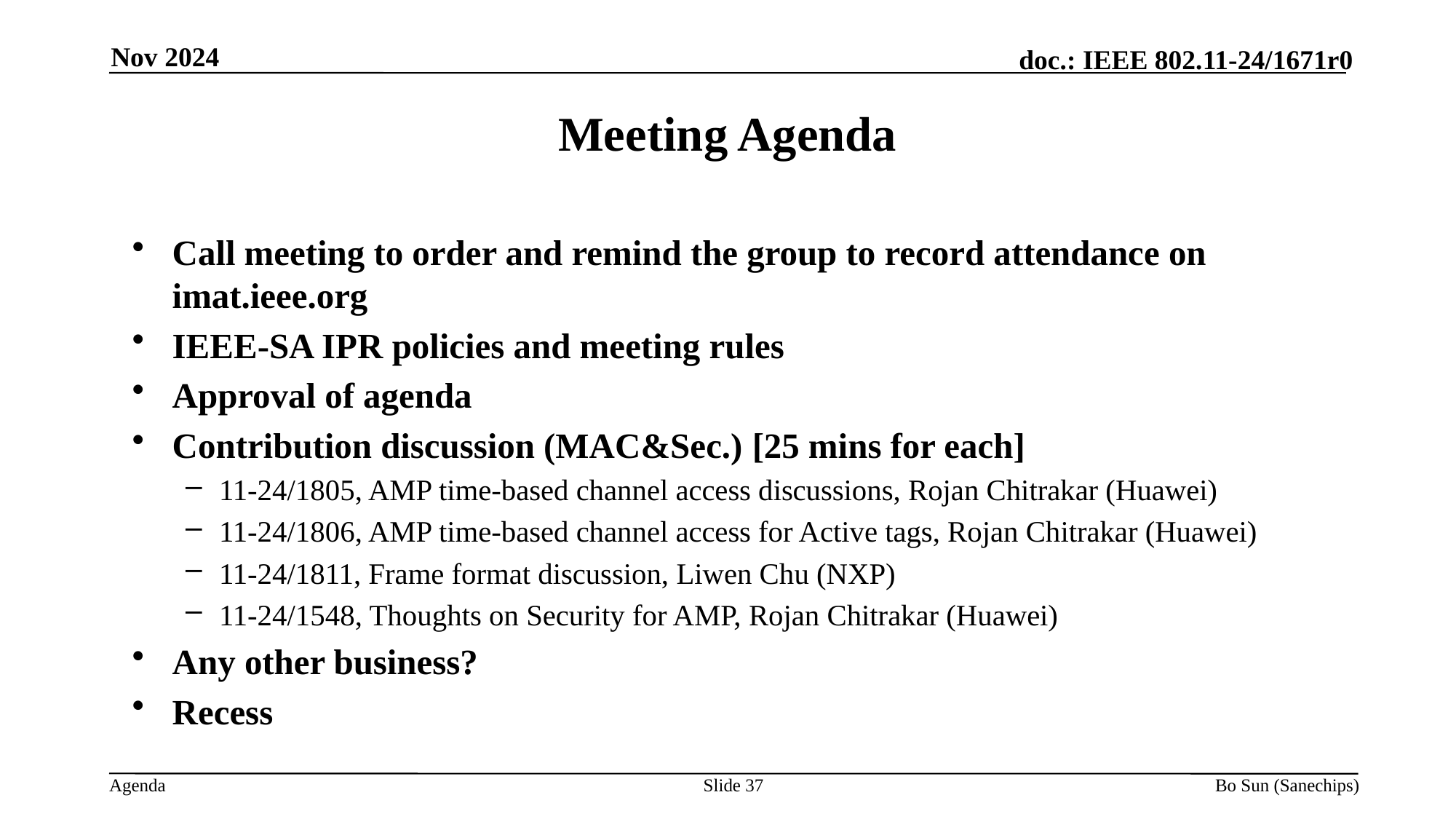

Nov 2024
Meeting Agenda
Call meeting to order and remind the group to record attendance on imat.ieee.org
IEEE-SA IPR policies and meeting rules
Approval of agenda
Contribution discussion (MAC&Sec.) [25 mins for each]
11-24/1805, AMP time-based channel access discussions, Rojan Chitrakar (Huawei)
11-24/1806, AMP time-based channel access for Active tags, Rojan Chitrakar (Huawei)
11-24/1811, Frame format discussion, Liwen Chu (NXP)
11-24/1548, Thoughts on Security for AMP, Rojan Chitrakar (Huawei)
Any other business?
Recess
Slide 37
Bo Sun (Sanechips)